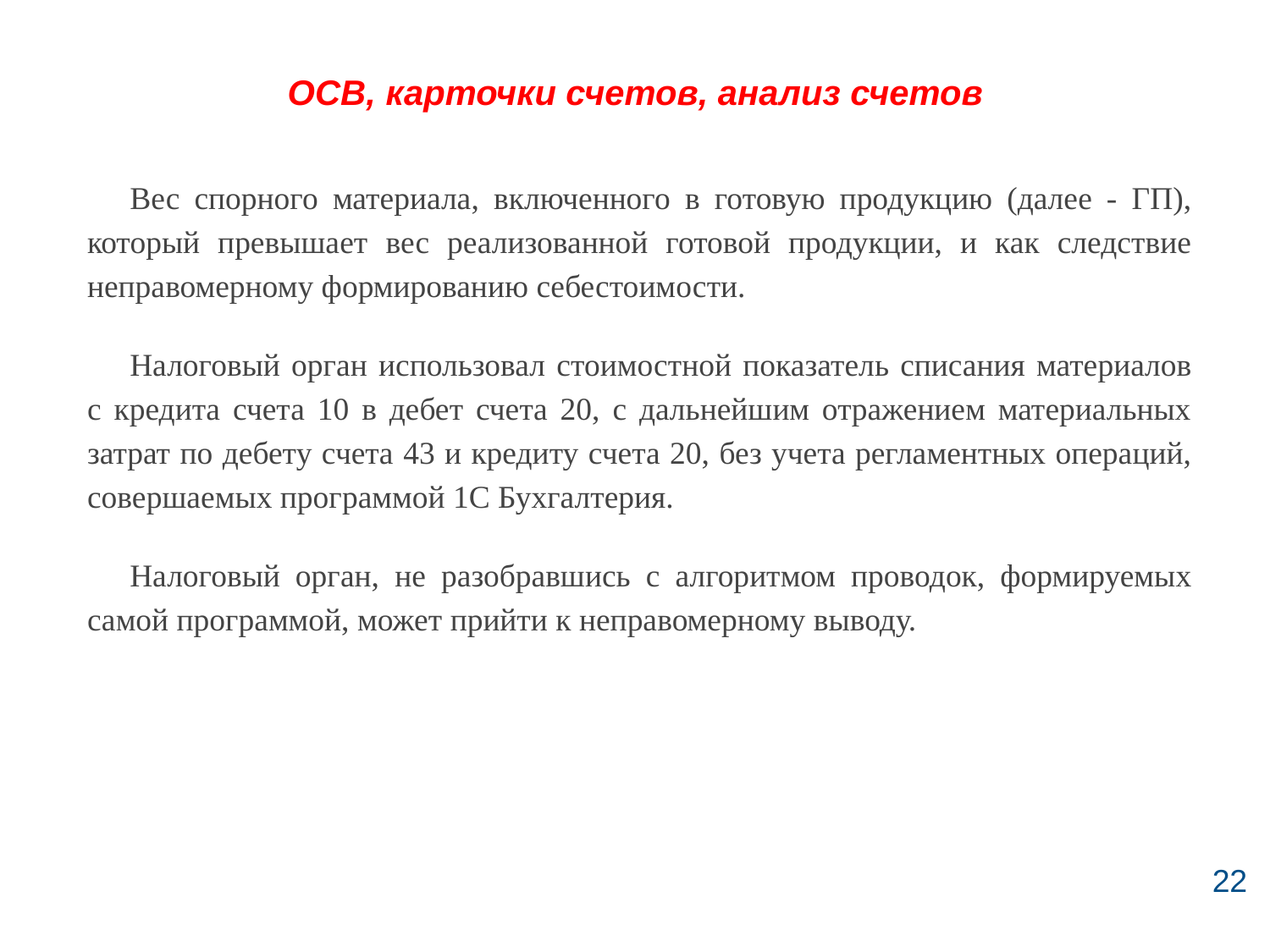

# ОСВ, карточки счетов, анализ счетов
Вес спорного материала, включенного в готовую продукцию (далее - ГП), который превышает вес реализованной готовой продукции, и как следствие неправомерному формированию себестоимости.
Налоговый орган использовал стоимостной показатель списания материалов с кредита счета 10 в дебет счета 20, с дальнейшим отражением материальных затрат по дебету счета 43 и кредиту счета 20, без учета регламентных операций, совершаемых программой 1С Бухгалтерия.
Налоговый орган, не разобравшись с алгоритмом проводок, формируемых самой программой, может прийти к неправомерному выводу.